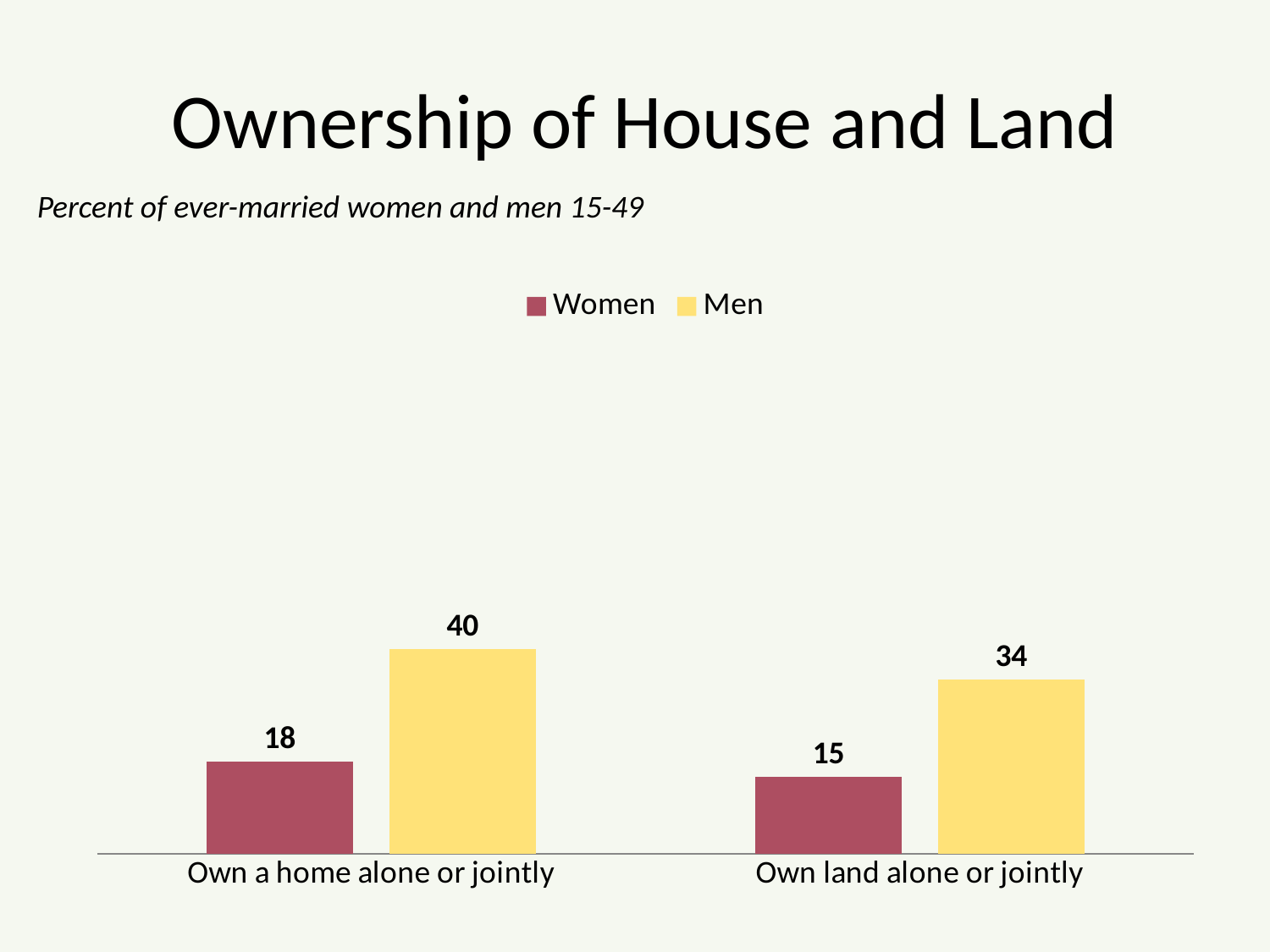

# Ownership of House and Land
Percent of ever-married women and men 15-49

### Chart

| Category | Women | Men |
|---|---|---|
| Own a home alone or jointly | 18.0 | 40.0 |
| Own land alone or jointly | 15.0 | 34.0 |